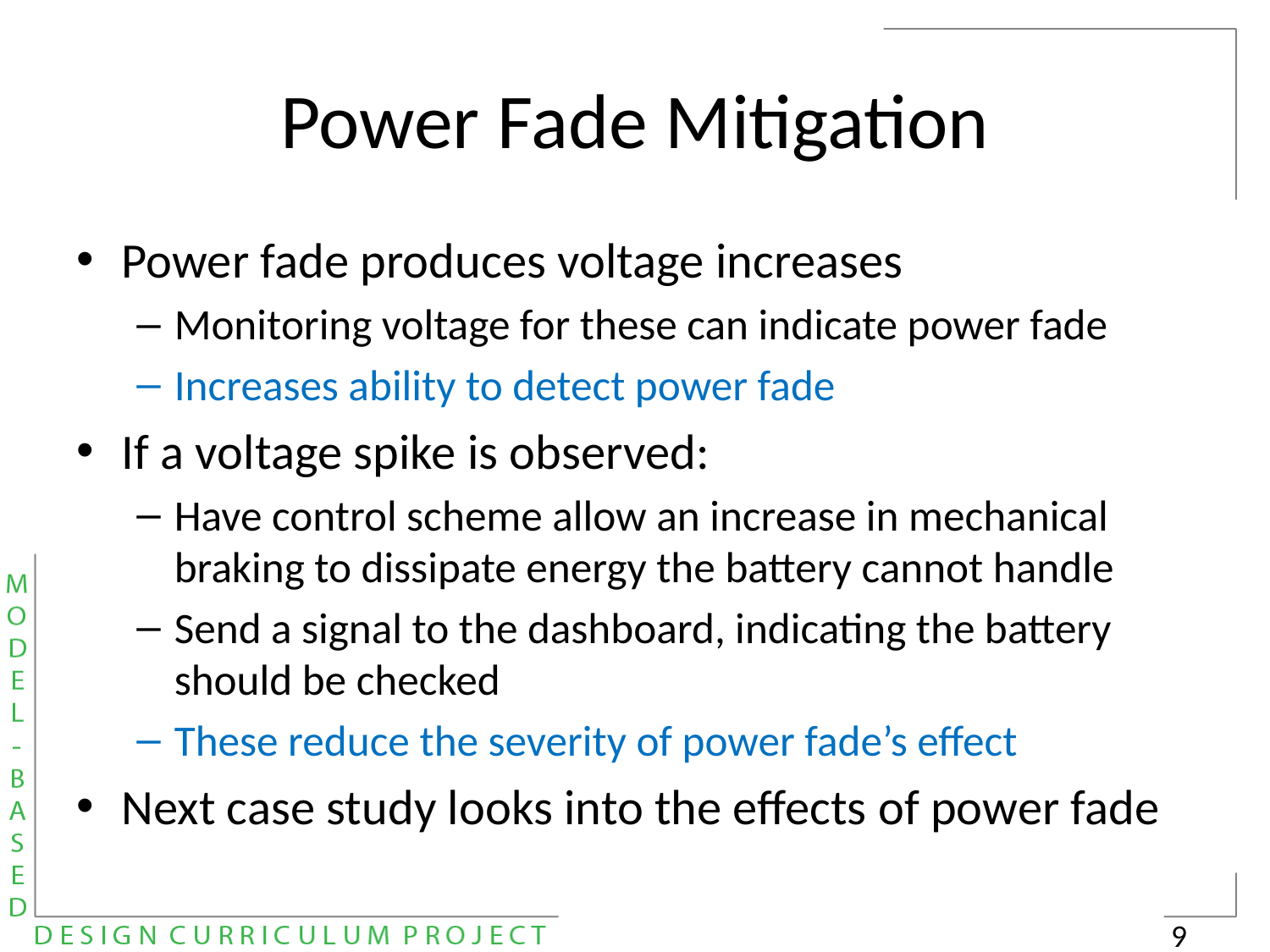

# Power Fade Mitigation
Power fade produces voltage increases
Monitoring voltage for these can indicate power fade
Increases ability to detect power fade
If a voltage spike is observed:
Have control scheme allow an increase in mechanical braking to dissipate energy the battery cannot handle
Send a signal to the dashboard, indicating the battery should be checked
These reduce the severity of power fade’s effect
Next case study looks into the effects of power fade